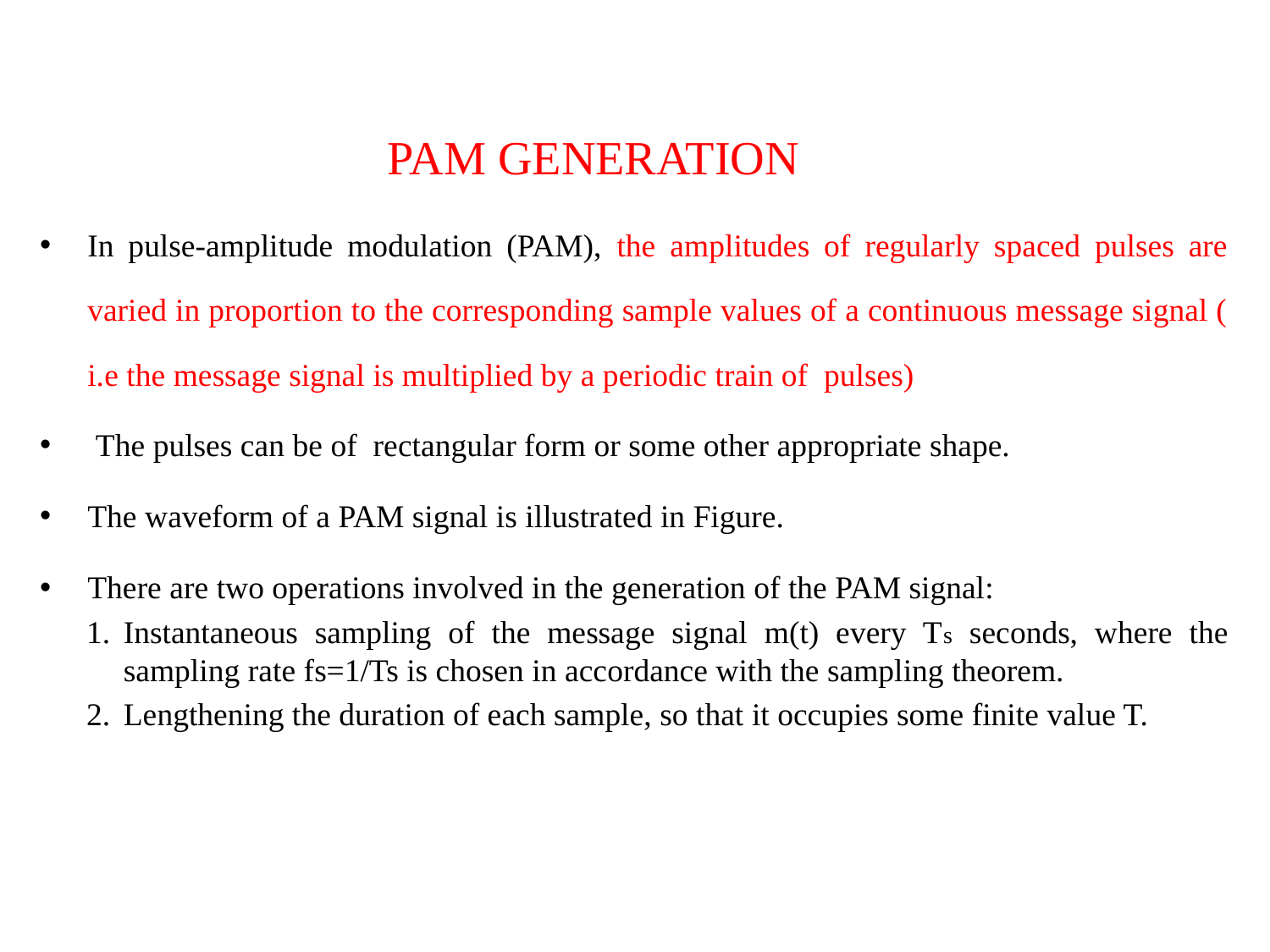

# PAM GENERATION
In pulse-amplitude modulation (PAM), the amplitudes of regularly spaced pulses are varied in proportion to the corresponding sample values of a continuous message signal ( i.e the message signal is multiplied by a periodic train of  pulses)
 The pulses can be of  rectangular form or some other appropriate shape.
The waveform of a PAM signal is illustrated in Figure.
There are two operations involved in the generation of the PAM signal:
Instantaneous sampling of the message signal m(t) every Ts seconds, where the sampling rate fs=1/Ts is chosen in accordance with the sampling theorem.
Lengthening the duration of each sample, so that it occupies some finite value T.